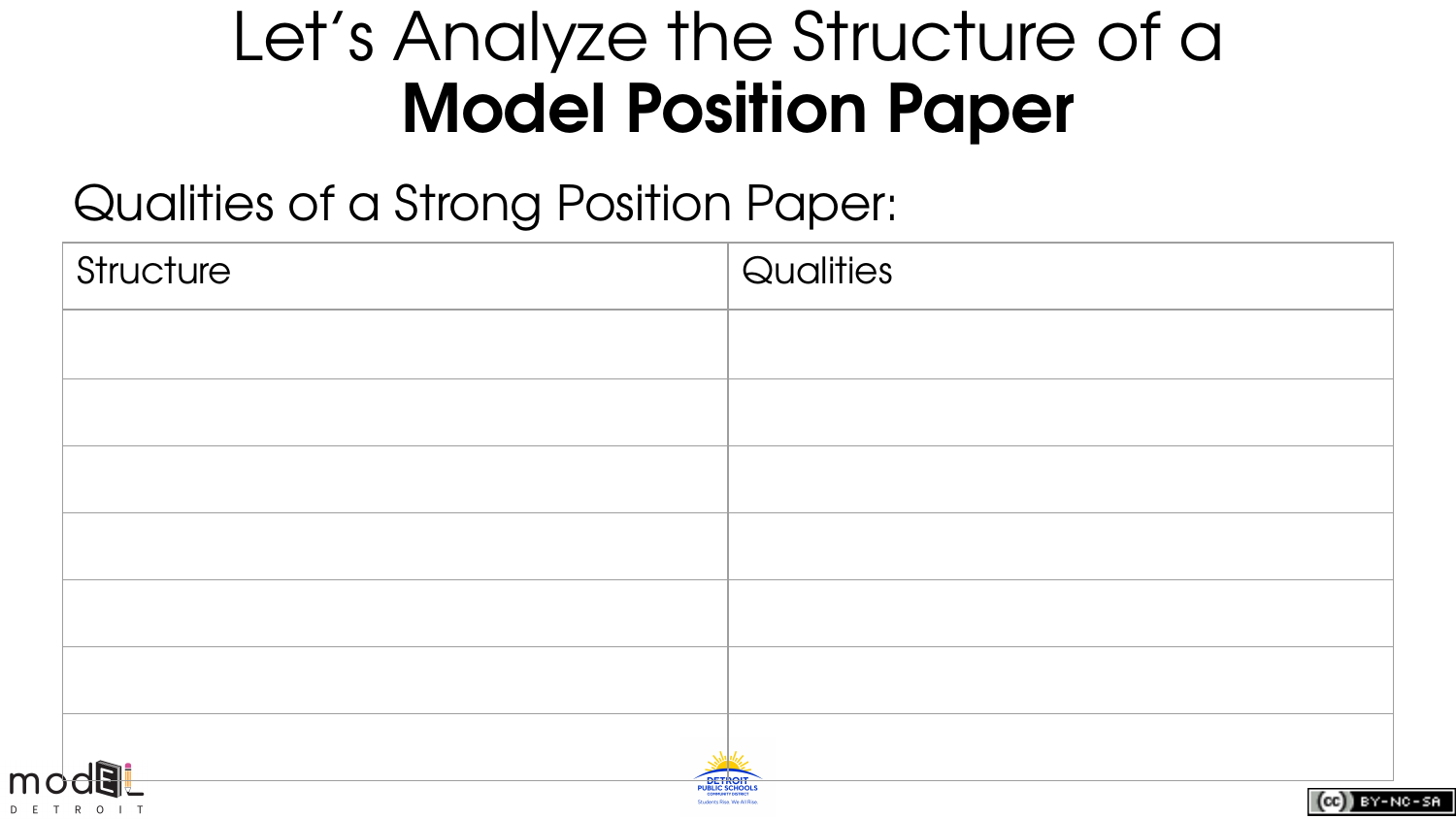

# Let’s Analyze the Structure of a
Model Position Paper
Qualities of a Strong Position Paper:
| Structure | Qualities |
| --- | --- |
|  |  |
|  |  |
|  |  |
|  |  |
|  |  |
|  |  |
|  |  |